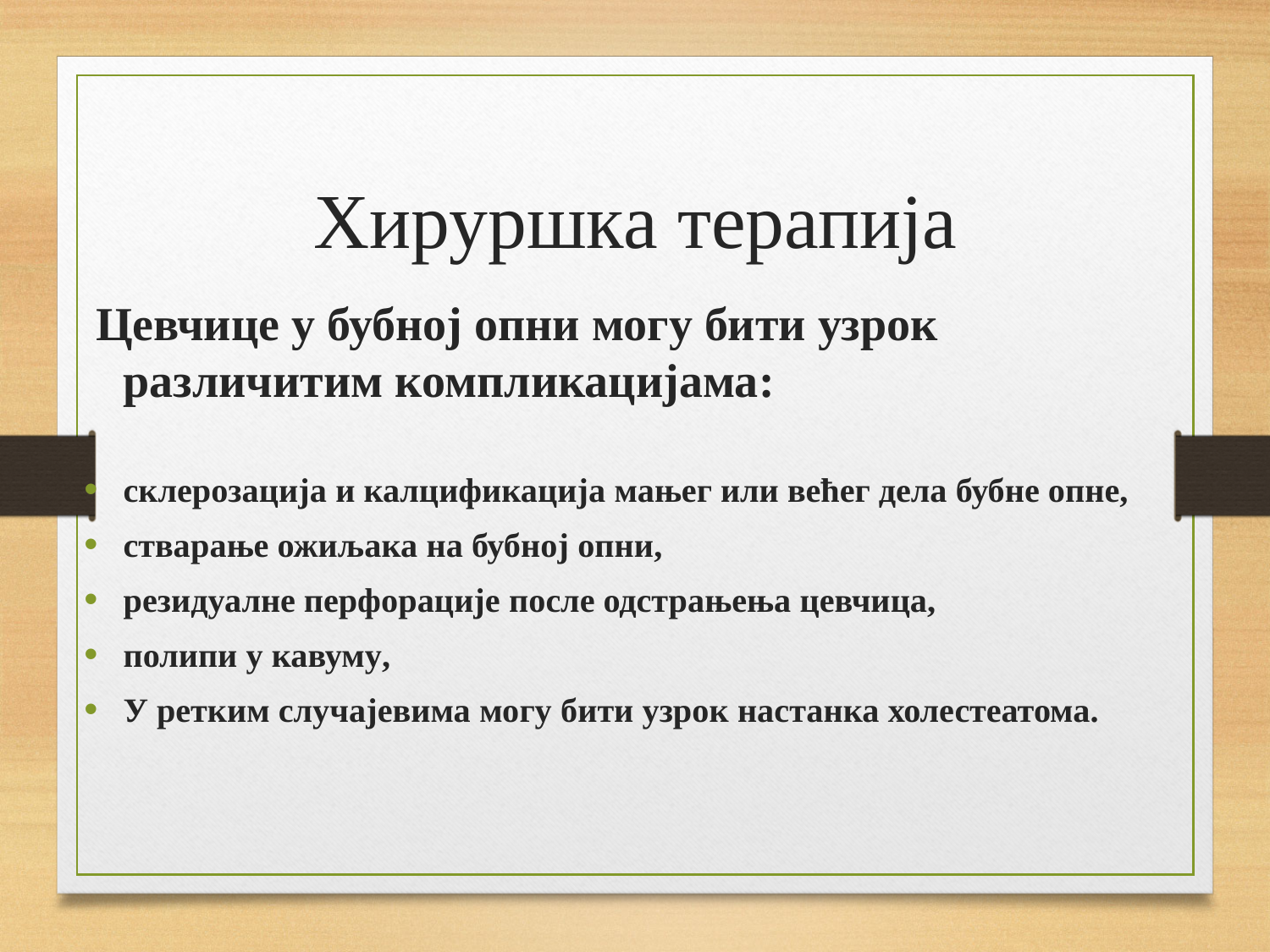

# Хируршка терапија
  Цевчице у бубној опни могу бити узрок различитим компликацијама:

склерозација и калцификација мањег или већег дела бубне опне,
стварање ожиљака на бубној опни,
резидуалне перфорације после одстрањења цевчица,
полипи у кавуму,
У ретким случајевима могу бити узрок настанка холестеатома.